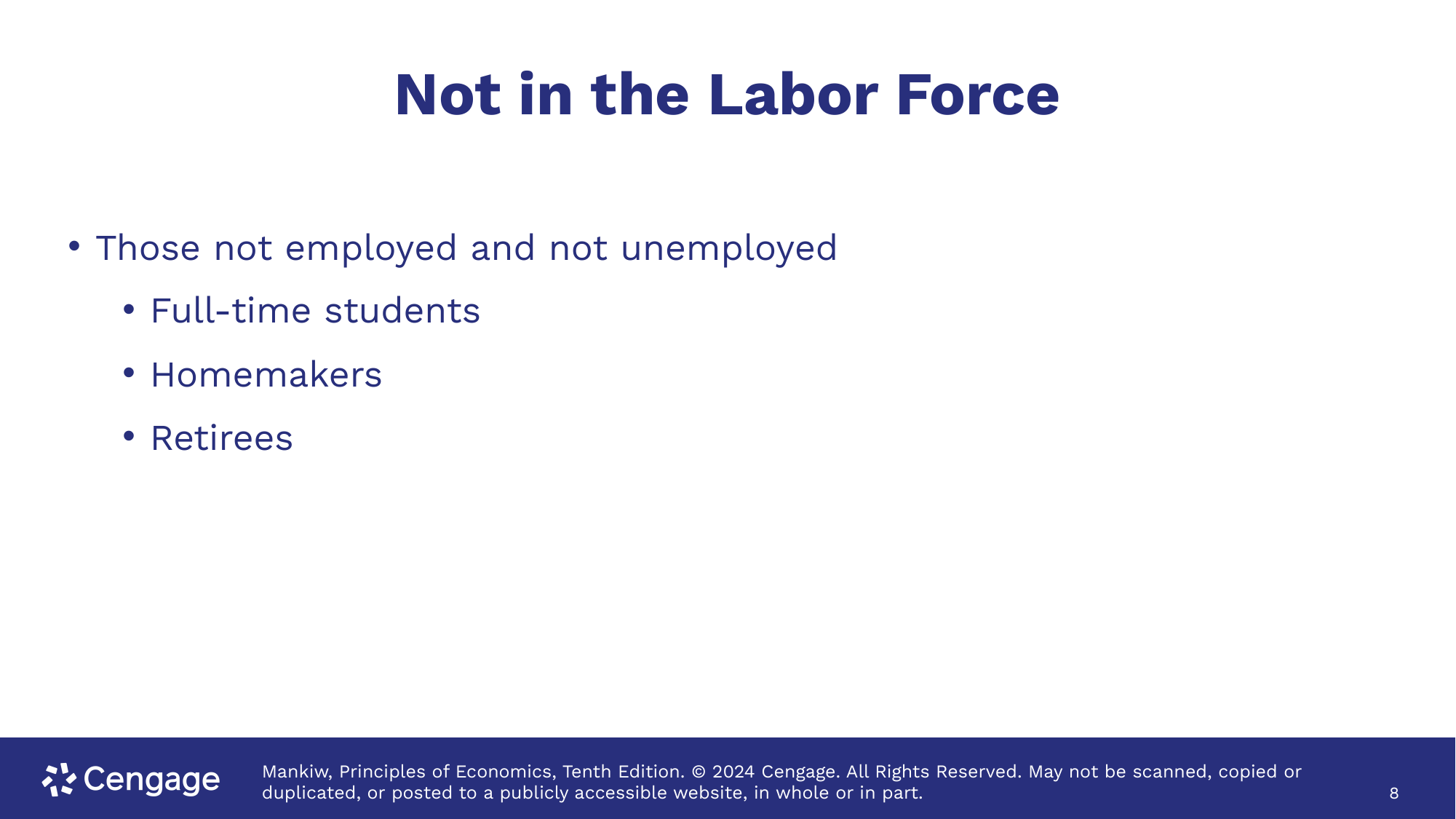

# Not in the Labor Force
Those not employed and not unemployed
Full-time students
Homemakers
Retirees